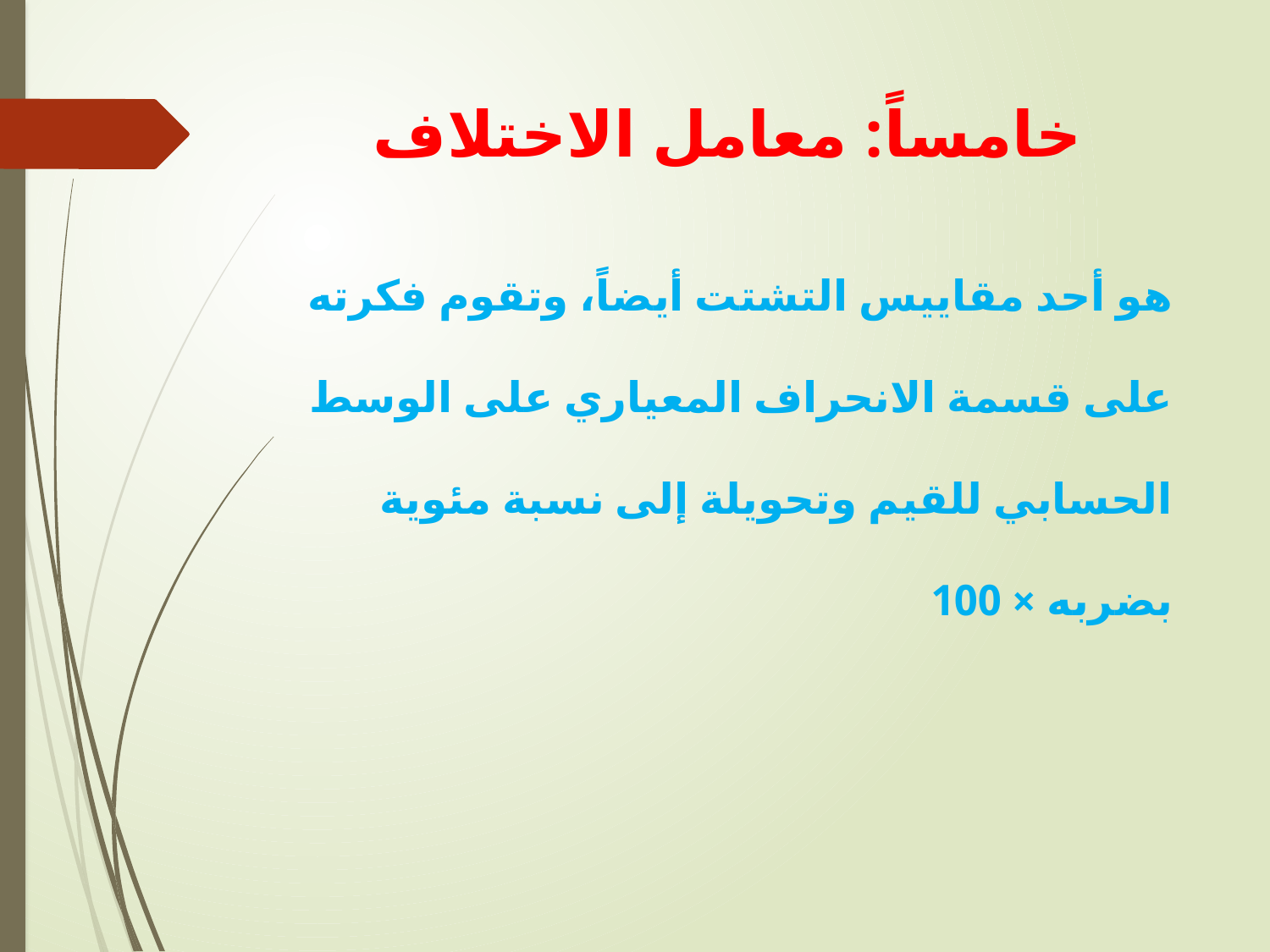

# خامساً: معامل الاختلاف
هو أحد مقاييس التشتت أيضاً، وتقوم فكرته على قسمة الانحراف المعياري على الوسط الحسابي للقيم وتحويلة إلى نسبة مئوية بضربه × 100